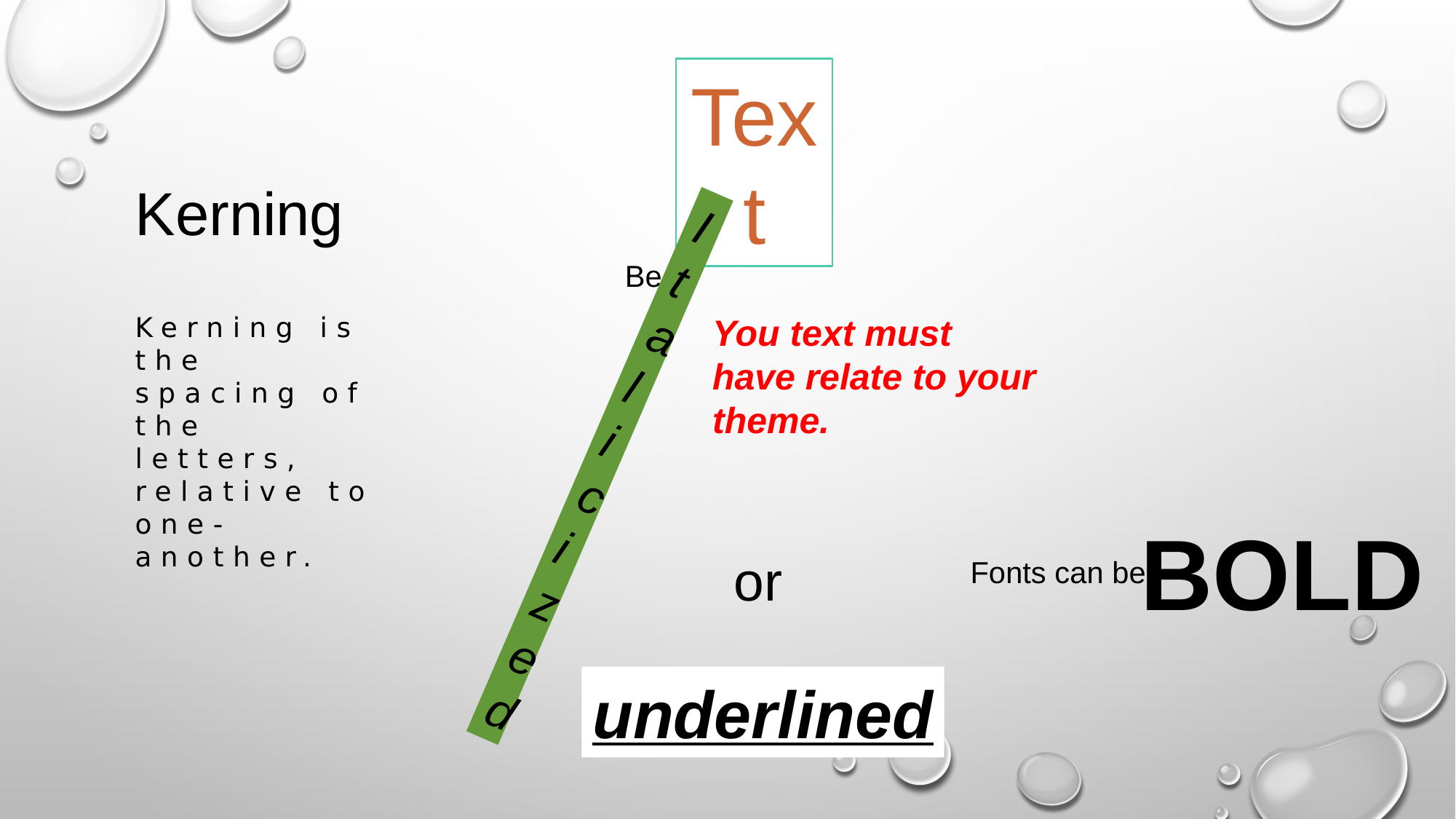

Text
Italicized
Kerning
Be
Kerning is the spacing of the letters, relative to one-another.
You text must have relate to your theme.
BOLD
or
Fonts can be
underlined